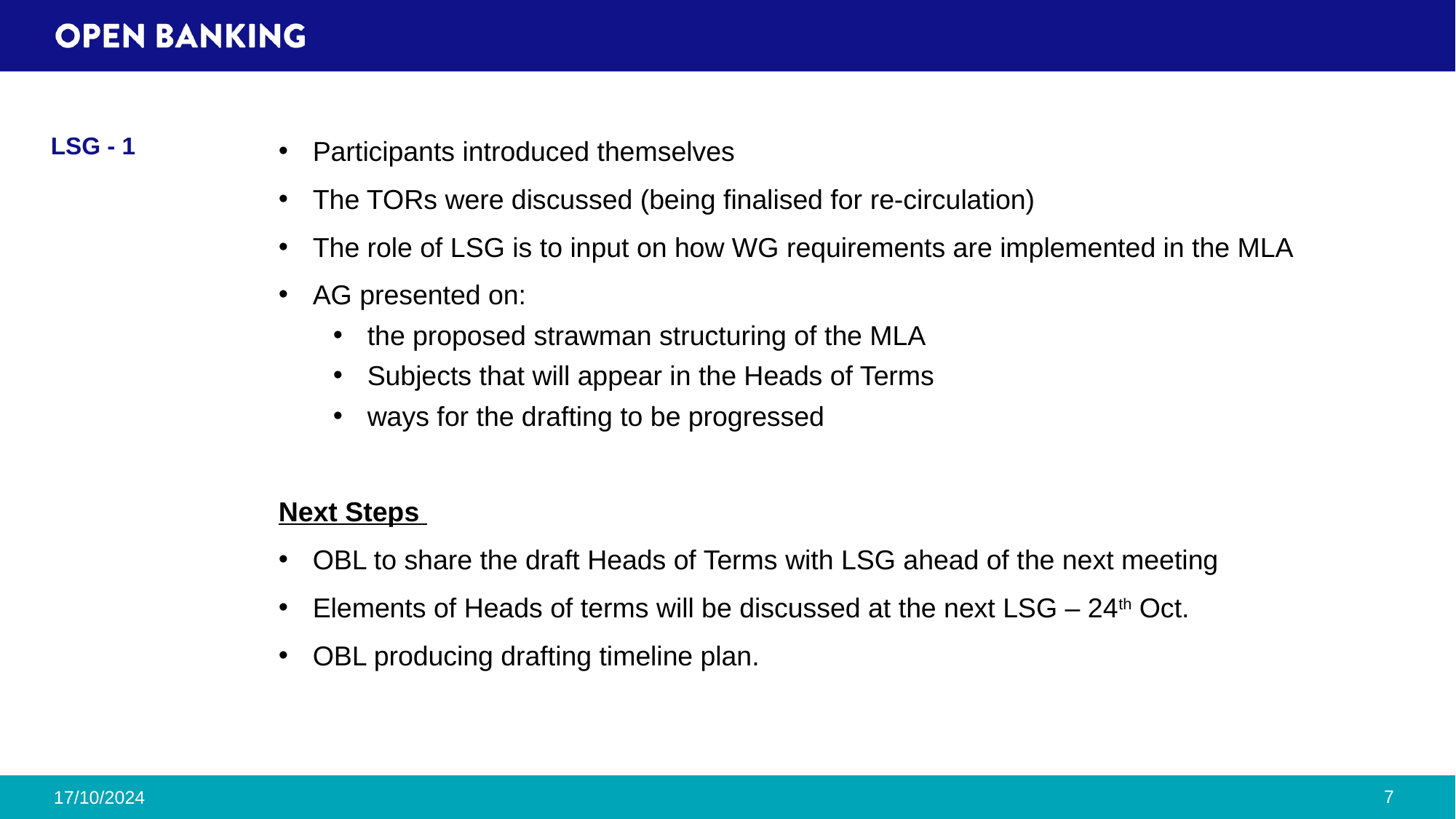

# LSG - 1
Participants introduced themselves
The TORs were discussed (being finalised for re-circulation)
The role of LSG is to input on how WG requirements are implemented in the MLA
AG presented on:
the proposed strawman structuring of the MLA
Subjects that will appear in the Heads of Terms
ways for the drafting to be progressed

Next Steps
OBL to share the draft Heads of Terms with LSG ahead of the next meeting
Elements of Heads of terms will be discussed at the next LSG – 24th Oct.
OBL producing drafting timeline plan.

7
17/10/2024